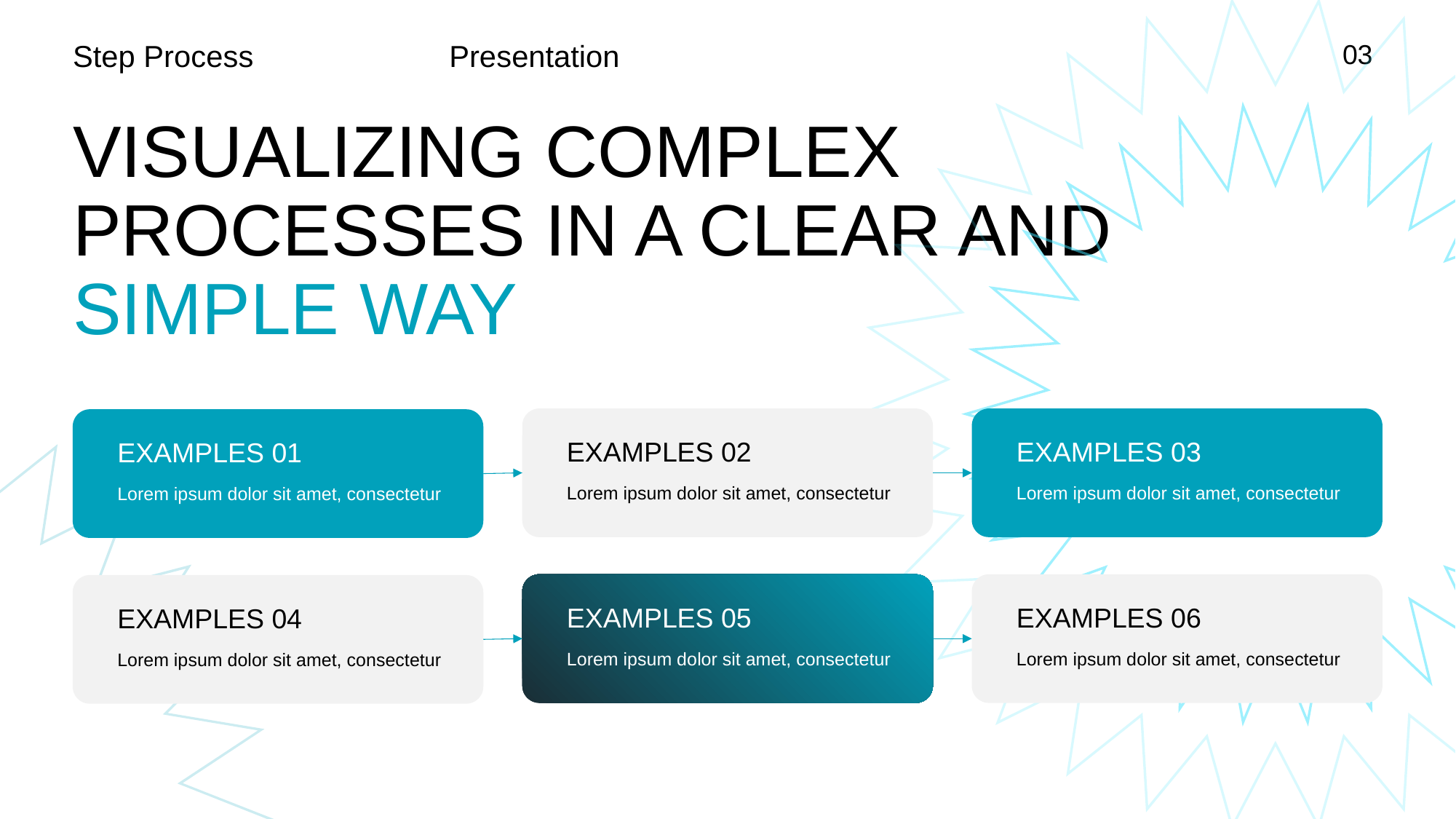

VISUALIZING COMPLEX PROCESSES IN A CLEAR AND SIMPLE WAY

EXAMPLES 02
EXAMPLES 03
EXAMPLES 01

Lorem ipsum dolor sit amet, consectetur
Lorem ipsum dolor sit amet, consectetur
Lorem ipsum dolor sit amet, consectetur

EXAMPLES 05
EXAMPLES 06
EXAMPLES 04
Lorem ipsum dolor sit amet, consectetur
Lorem ipsum dolor sit amet, consectetur
Lorem ipsum dolor sit amet, consectetur